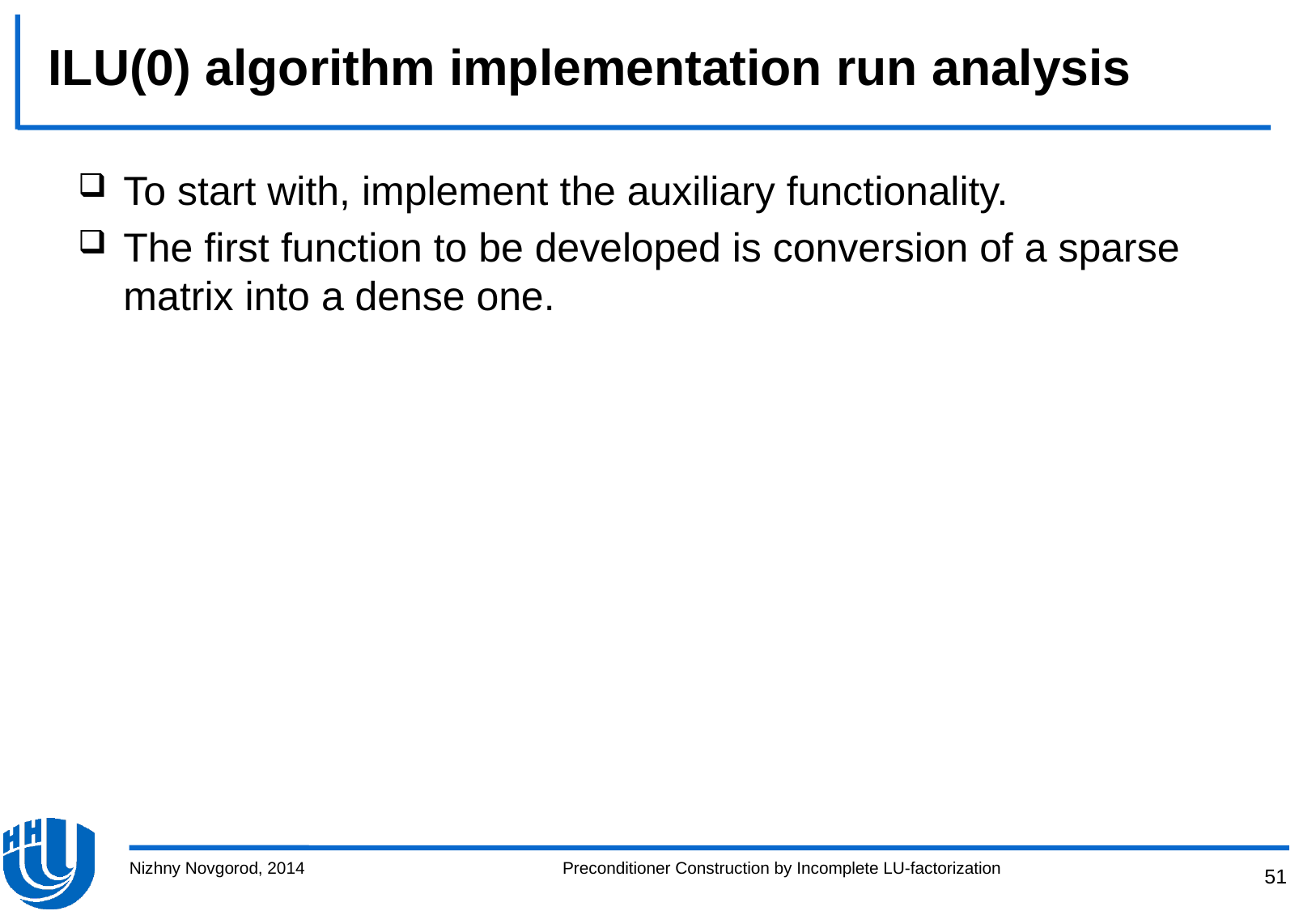

# ILU(0) algorithm implementation run analysis
To start with, implement the auxiliary functionality.
The first function to be developed is conversion of a sparse matrix into a dense one.
Nizhny Novgorod, 2014
Preconditioner Construction by Incomplete LU-factorization